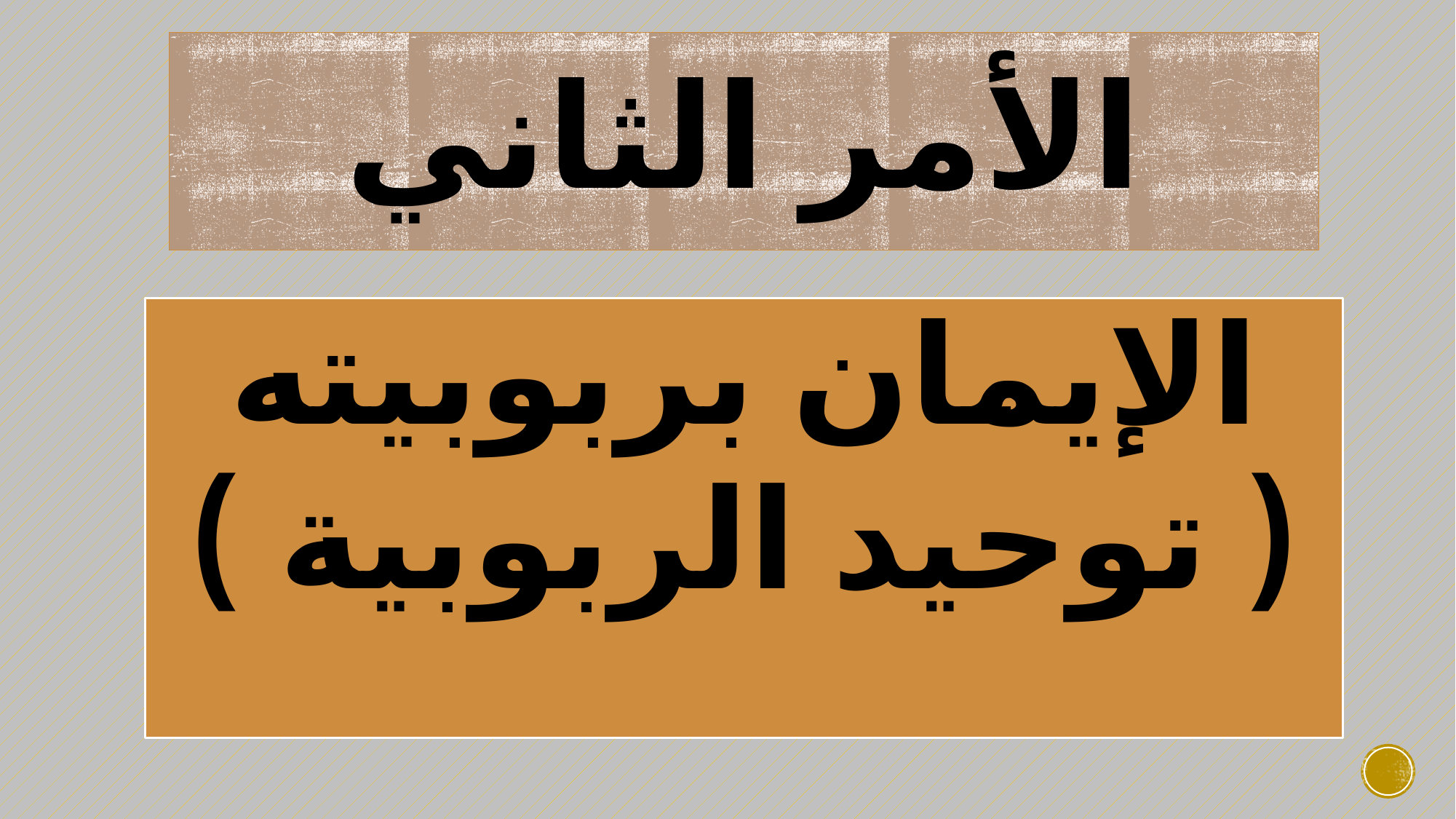

# الأمر الثاني
الإيمان بربوبيته
( توحيد الربوبية )